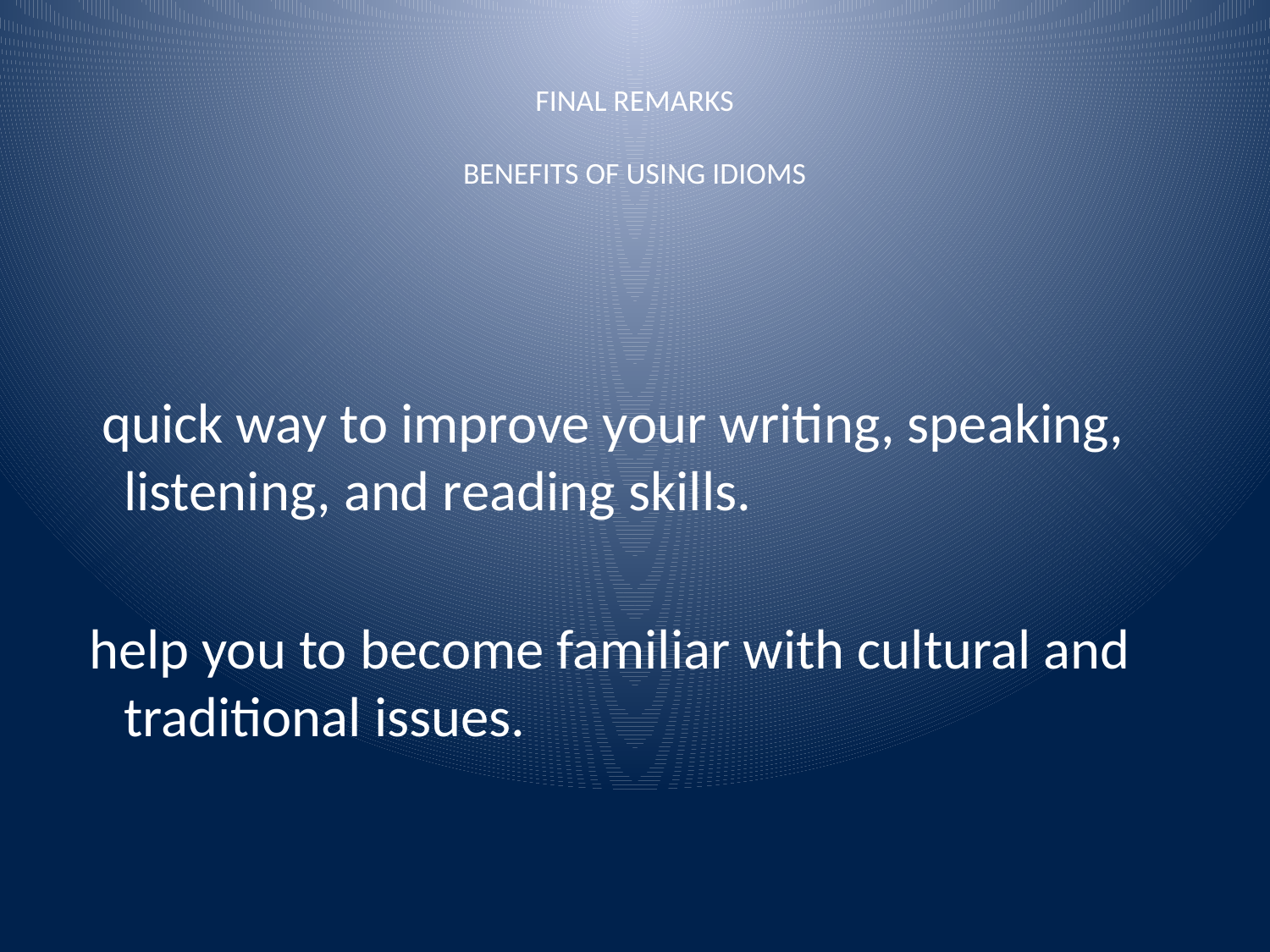

# FINAL REMARKS BENEFITS OF USING IDIOMS

  quick way to improve your writing, speaking, listening, and reading skills.

 help you to become familiar with cultural and traditional issues.